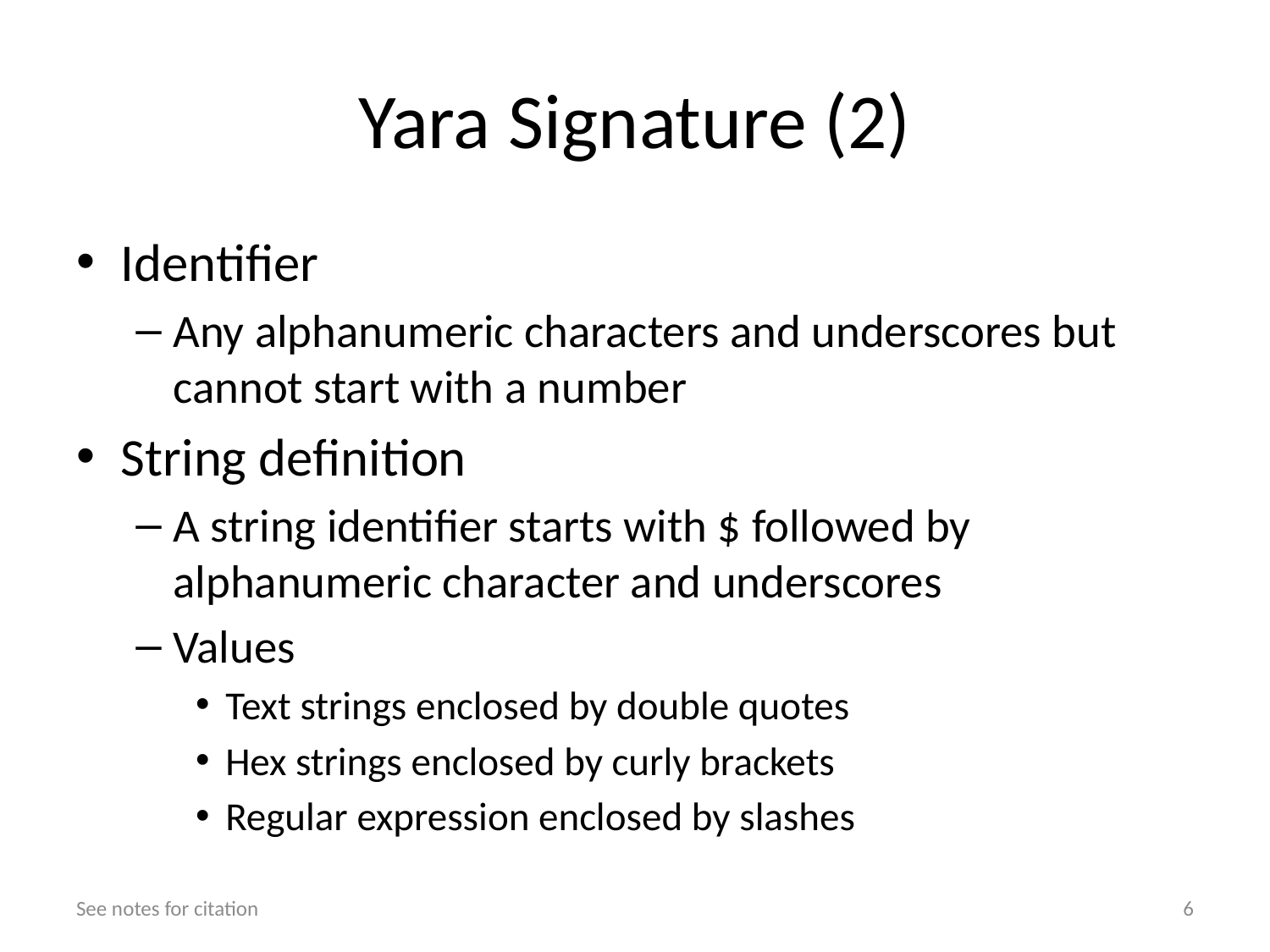

# Yara Signature (2)
Identifier
Any alphanumeric characters and underscores but cannot start with a number
String definition
A string identifier starts with $ followed by alphanumeric character and underscores
Values
Text strings enclosed by double quotes
Hex strings enclosed by curly brackets
Regular expression enclosed by slashes
See notes for citation
6